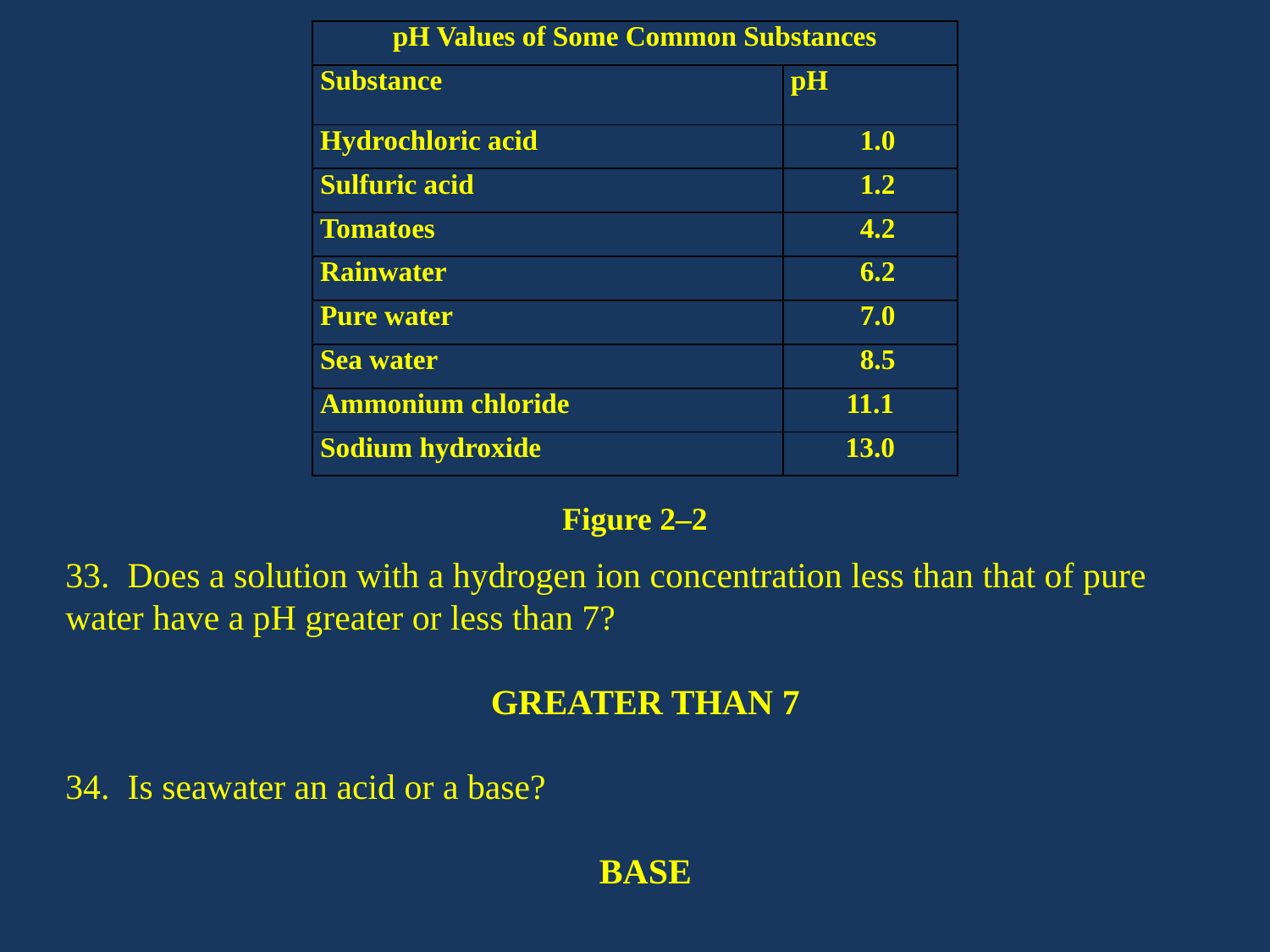

| pH Values of Some Common Substances |  |
| --- | --- |
| Substance | pH |
| Hydrochloric acid | 1.0 |
| Sulfuric acid | 1.2 |
| Tomatoes | 4.2 |
| Rainwater | 6.2 |
| Pure water | 7.0 |
| Sea water | 8.5 |
| Ammonium chloride | 11.1 |
| Sodium hydroxide | 13.0 |
Figure 2–2
33.  Does a solution with a hydrogen ion concentration less than that of pure water have a pH greater or less than 7?

GREATER THAN 7

34.  Is seawater an acid or a base?

BASE